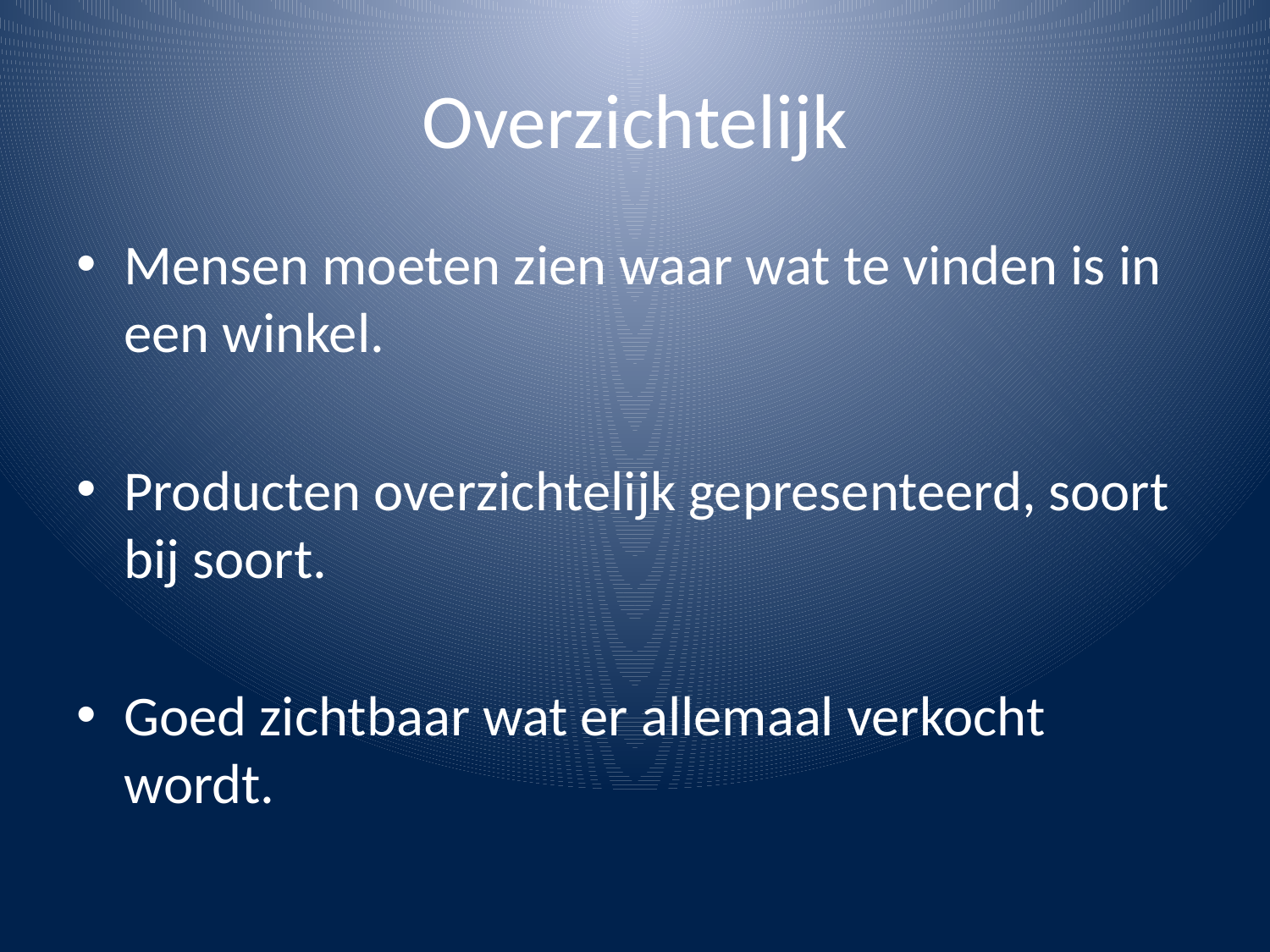

# Overzichtelijk
Mensen moeten zien waar wat te vinden is in een winkel.

Producten overzichtelijk gepresenteerd, soort bij soort.

Goed zichtbaar wat er allemaal verkocht wordt.